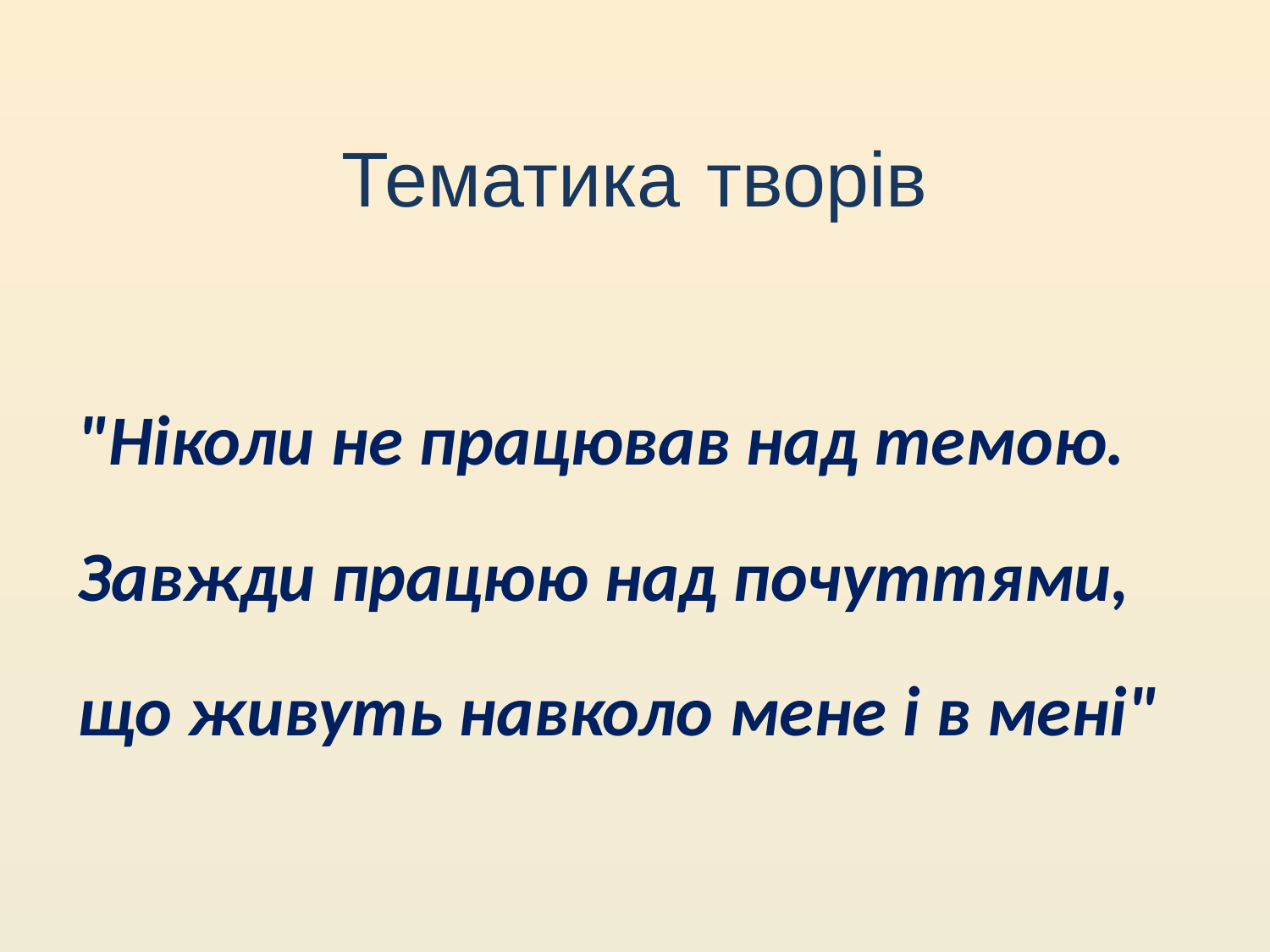

# Тематика творів

"Ніколи не працював над темою. Завжди працюю над почуттями, що живуть навколо мене і в мені"